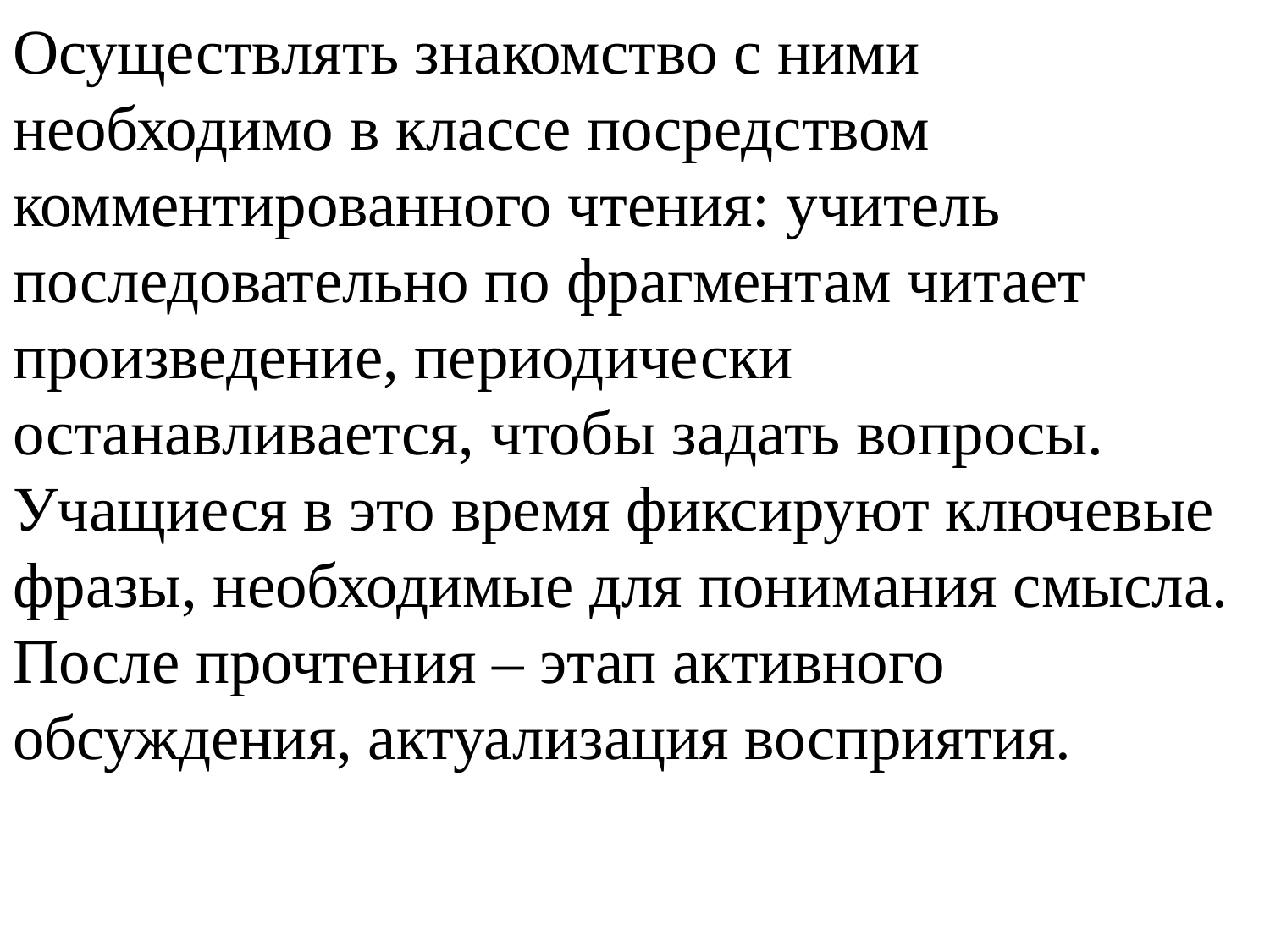

Осуществлять знакомство с ними необходимо в классе посредством комментированного чтения: учитель последовательно по фрагментам читает произведение, периодически останавливается, чтобы задать вопросы. Учащиеся в это время фиксируют ключевые фразы, необходимые для понимания смысла. После прочтения – этап активного обсуждения, актуализация восприятия.